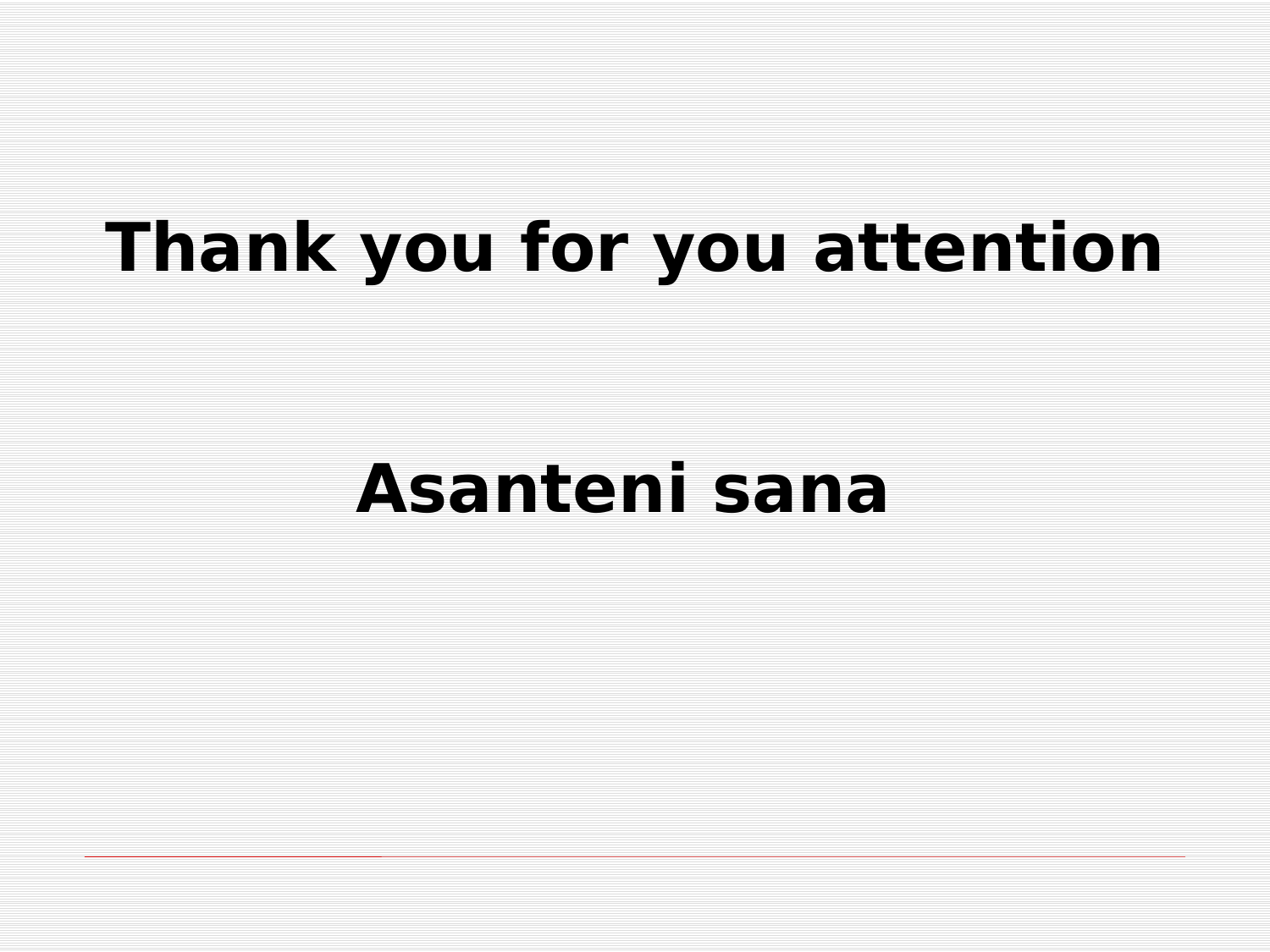

# Thank you for you attention Asanteni sana